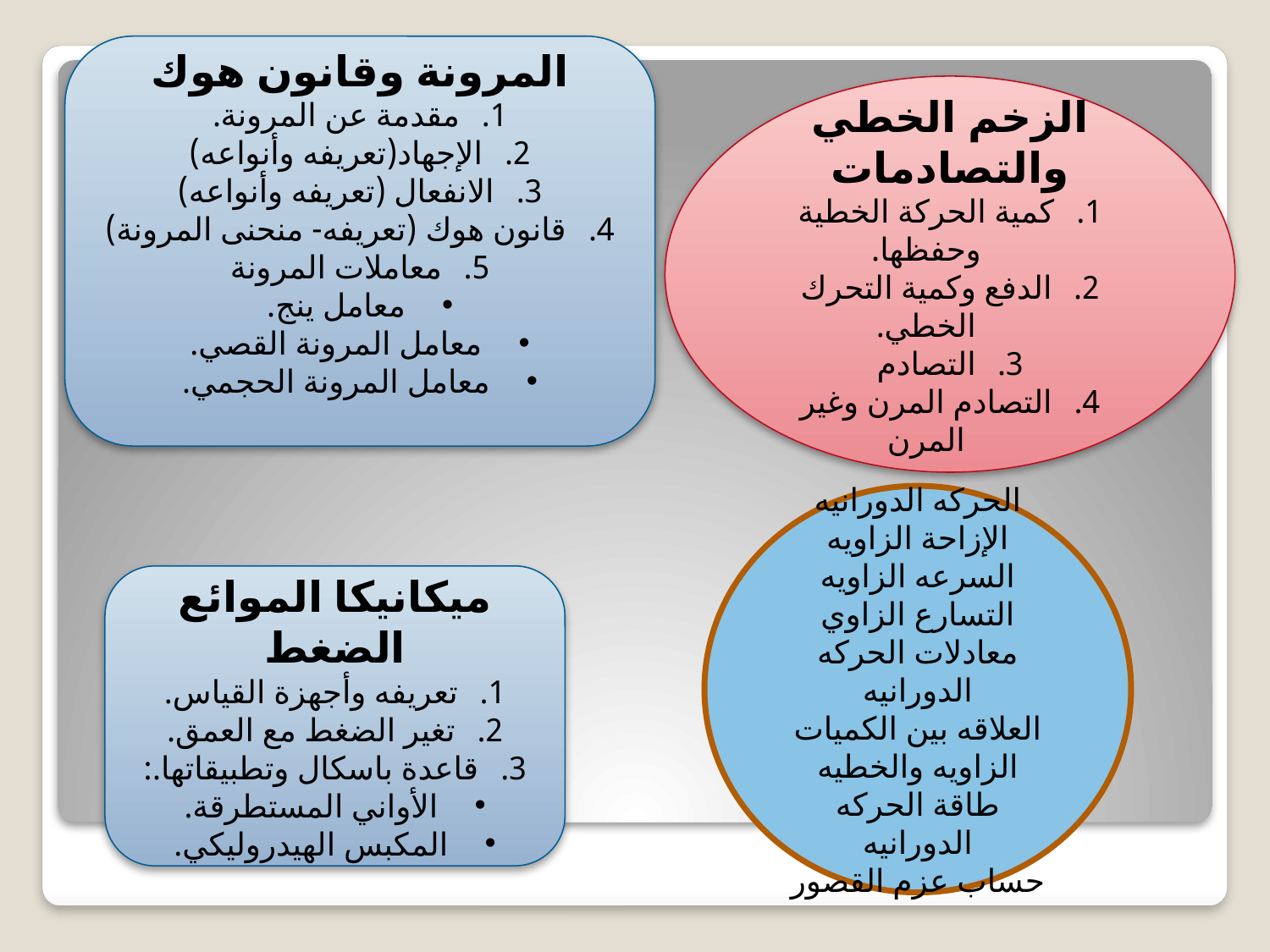

المرونة وقانون هوك
مقدمة عن المرونة.
الإجهاد(تعريفه وأنواعه)
الانفعال (تعريفه وأنواعه)
قانون هوك (تعريفه- منحنى المرونة)
معاملات المرونة
معامل ينج.
معامل المرونة القصي.
معامل المرونة الحجمي.

الزخم الخطي والتصادمات
كمية الحركة الخطية وحفظها.
الدفع وكمية التحرك الخطي.
التصادم
التصادم المرن وغير المرن
الحركه الدورانيه
الإزاحة الزاويه
السرعه الزاويه
التسارع الزاوي
معادلات الحركه الدورانيه
العلاقه بين الكميات الزاويه والخطيه
طاقة الحركه الدورانيه
حساب عزم القصور
ميكانيكا الموائع
الضغط
تعريفه وأجهزة القياس.
تغير الضغط مع العمق.
قاعدة باسكال وتطبيقاتها.:
الأواني المستطرقة.
المكبس الهيدروليكي.